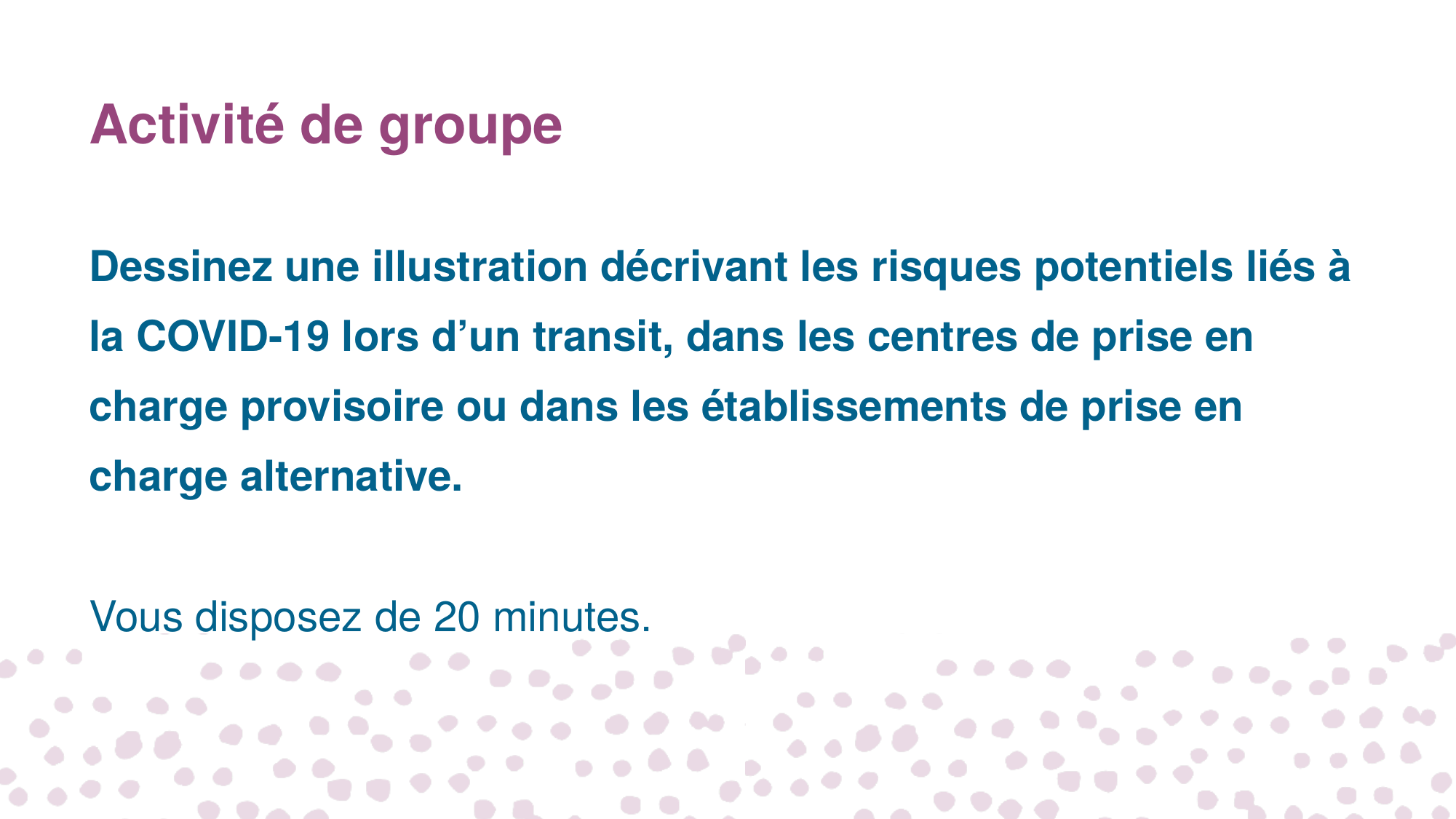

# Activité de groupe

Dessinez une illustration décrivant les risques potentiels liés à la COVID-19 lors d’un transit, dans les centres de prise en charge provisoire ou dans les établissements de prise en charge alternative.

Vous disposez de 20 minutes.